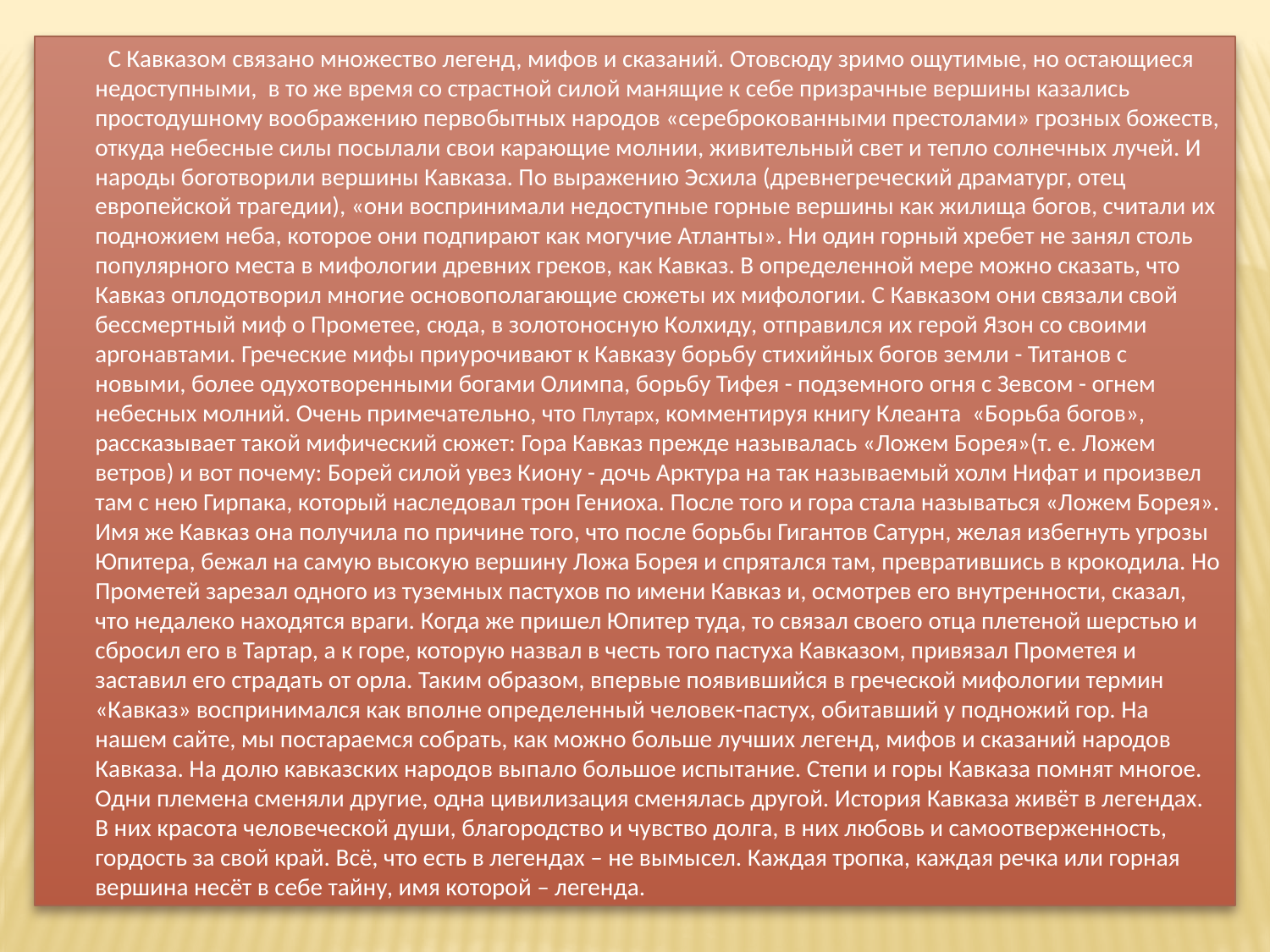

С Кавказом связано множество легенд, мифов и сказаний. Отовсюду зримо ощутимые, но остающиеся недоступными,  в то же время со страстной силой манящие к себе призрачные вершины казались простодушному воображению первобытных народов «сереброкованными престолами» грозных божеств, откуда небесные силы посылали свои карающие молнии, живительный свет и тепло солнечных лучей. И народы боготворили вершины Кавказа. По выражению Эсхила (древнегреческий драматург, отец европейской трагедии), «они воспринимали недоступные горные вершины как жилища богов, считали их подножием неба, которое они подпирают как могучие Атланты». Ни один горный хребет не занял столь популярного места в мифологии древних греков, как Кавказ. В определенной мере можно сказать, что Кавказ оплодотворил многие основополагающие сюжеты их мифологии. С Кавказом они связали свой бессмертный миф о Прометее, сюда, в золотоносную Колхиду, отправился их герой Язон со своими аргонавтами. Греческие мифы приурочивают к Кавказу борьбу стихийных богов земли - Титанов с новыми, более одухотворенными богами Олимпа, борьбу Тифея - подземного огня с Зевсом - огнем небесных молний. Очень примечательно, что Плутарх, комментируя книгу Клеанта  «Борьба богов», рассказывает такой мифический сюжет: Гора Кавказ прежде называлась «Ложем Борея»(т. е. Ложем ветров) и вот почему: Борей силой увез Киону - дочь Арктура на так называемый холм Нифат и произвел там с нею Гирпака, который наследовал трон Гениоха. После того и гора стала называться «Ложем Борея». Имя же Кавказ она получила по причине того, что после борьбы Гигантов Сатурн, желая избегнуть угрозы Юпитера, бежал на самую высокую вершину Ложа Борея и спрятался там, превратившись в крокодила. Но Прометей зарезал одного из туземных пастухов по имени Кавказ и, осмотрев его внутренности, сказал, что недалеко находятся враги. Когда же пришел Юпитер туда, то связал своего отца плетеной шерстью и сбросил его в Тартар, а к горе, которую назвал в честь того пастуха Кавказом, привязал Прометея и заставил его страдать от орла. Таким образом, впервые появившийся в греческой мифологии термин «Кавказ» воспринимался как вполне определенный человек-пастух, обитавший у подножий гор. На нашем сайте, мы постараемся собрать, как можно больше лучших легенд, мифов и сказаний народов Кавказа. На долю кавказских народов выпало большое испытание. Степи и горы Кавказа помнят многое. Одни племена сменяли другие, одна цивилизация сменялась другой. История Кавказа живёт в легендах. В них красота человеческой души, благородство и чувство долга, в них любовь и самоотверженность, гордость за свой край. Всё, что есть в легендах – не вымысел. Каждая тропка, каждая речка или горная вершина несёт в себе тайну, имя которой – легенда.